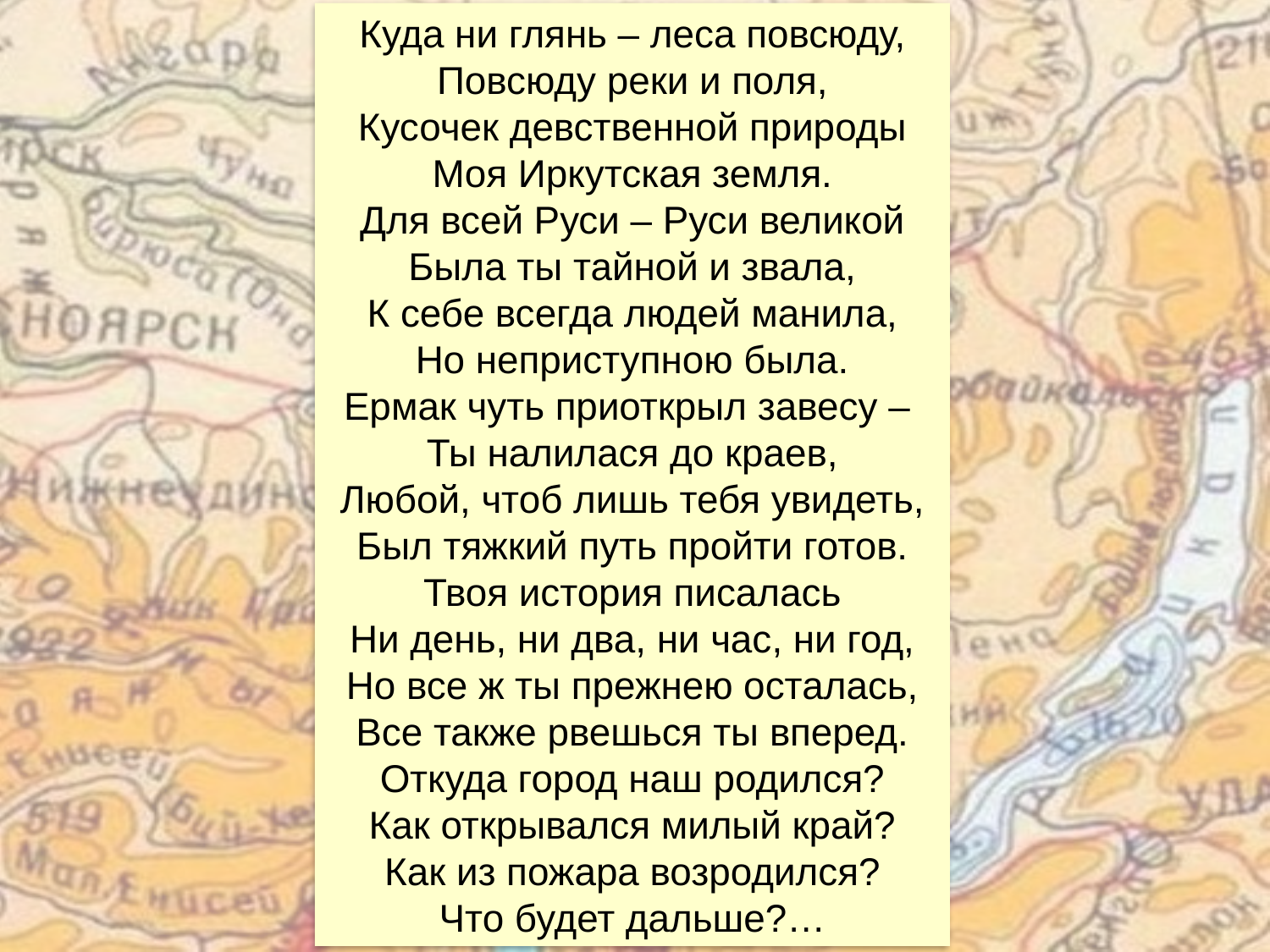

Куда ни глянь – леса повсюду,
Повсюду реки и поля,
Кусочек девственной природы
Моя Иркутская земля.
Для всей Руси – Руси великой
Была ты тайной и звала,
К себе всегда людей манила,
Но неприступною была.
Ермак чуть приоткрыл завесу –
Ты налилася до краев,
Любой, чтоб лишь тебя увидеть,
Был тяжкий путь пройти готов.
Твоя история писалась
Ни день, ни два, ни час, ни год,
Но все ж ты прежнею осталась,
Все также рвешься ты вперед.
Откуда город наш родился?
Как открывался милый край?
Как из пожара возродился?
Что будет дальше?…